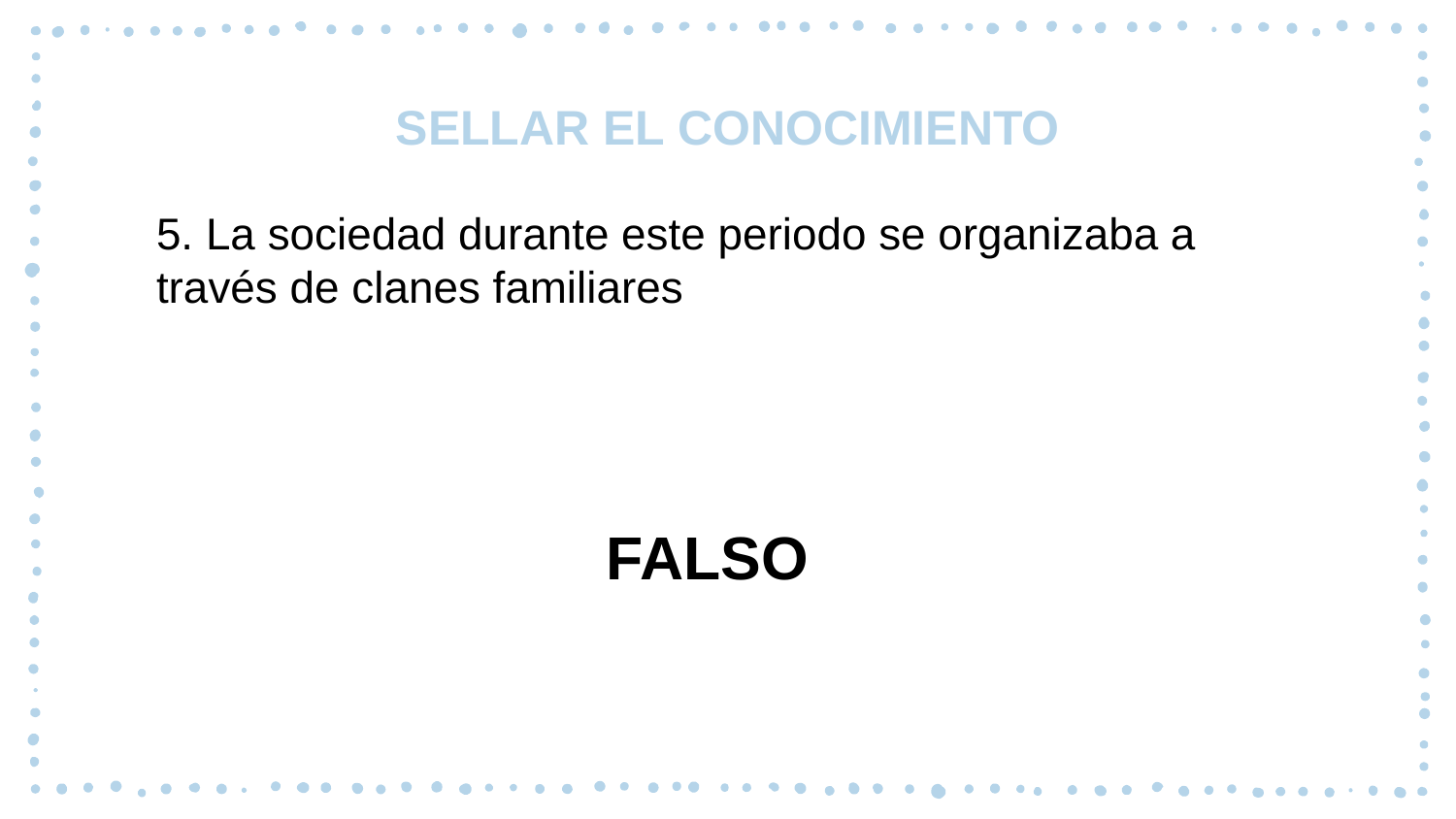

# SELLAR EL CONOCIMIENTO
5. La sociedad durante este periodo se organizaba a través de clanes familiares

FALSO